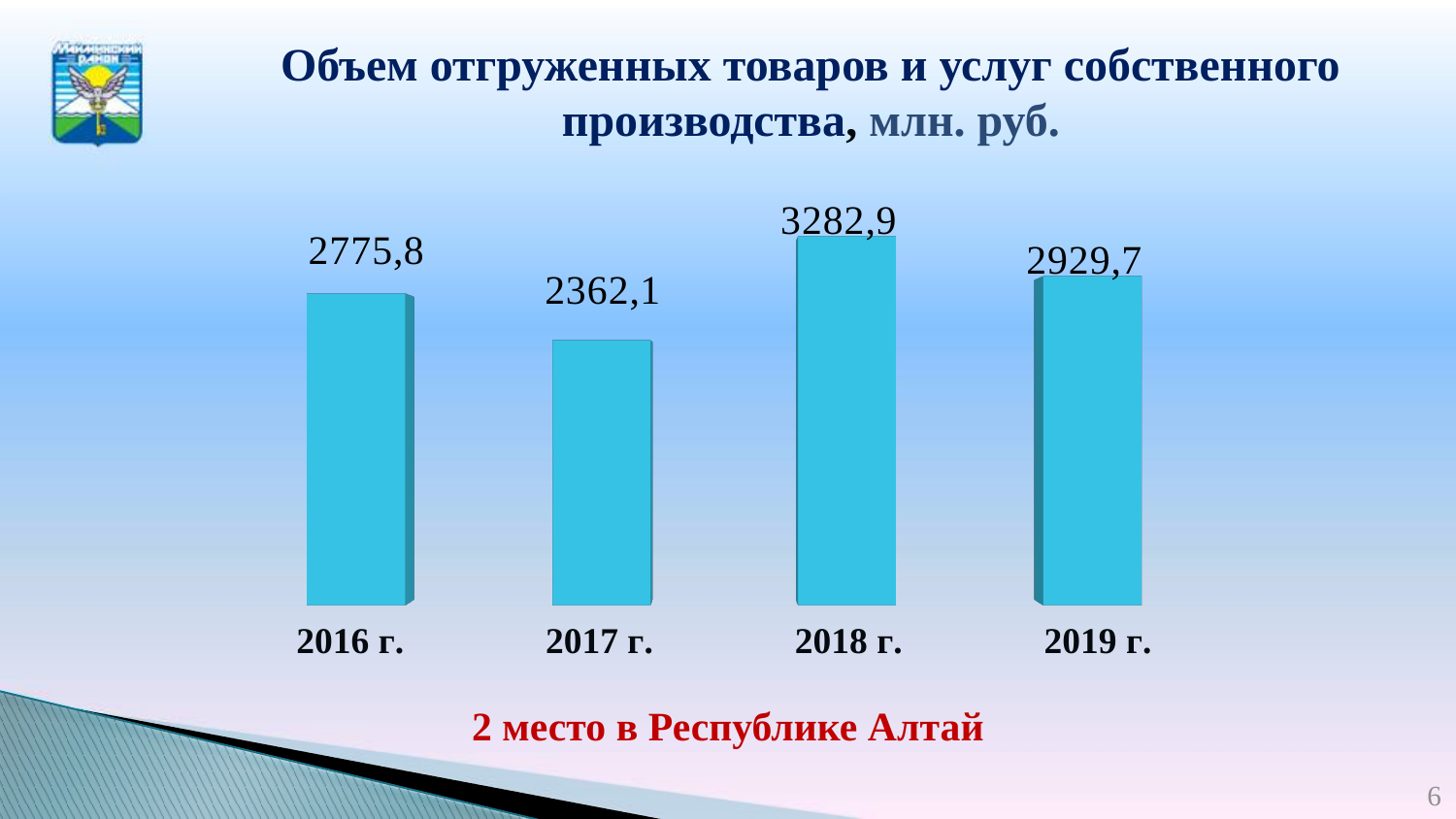

# Объем отгруженных товаров и услуг собственного производства, млн. руб.

[unsupported chart]

2 место в Республике Алтай
6